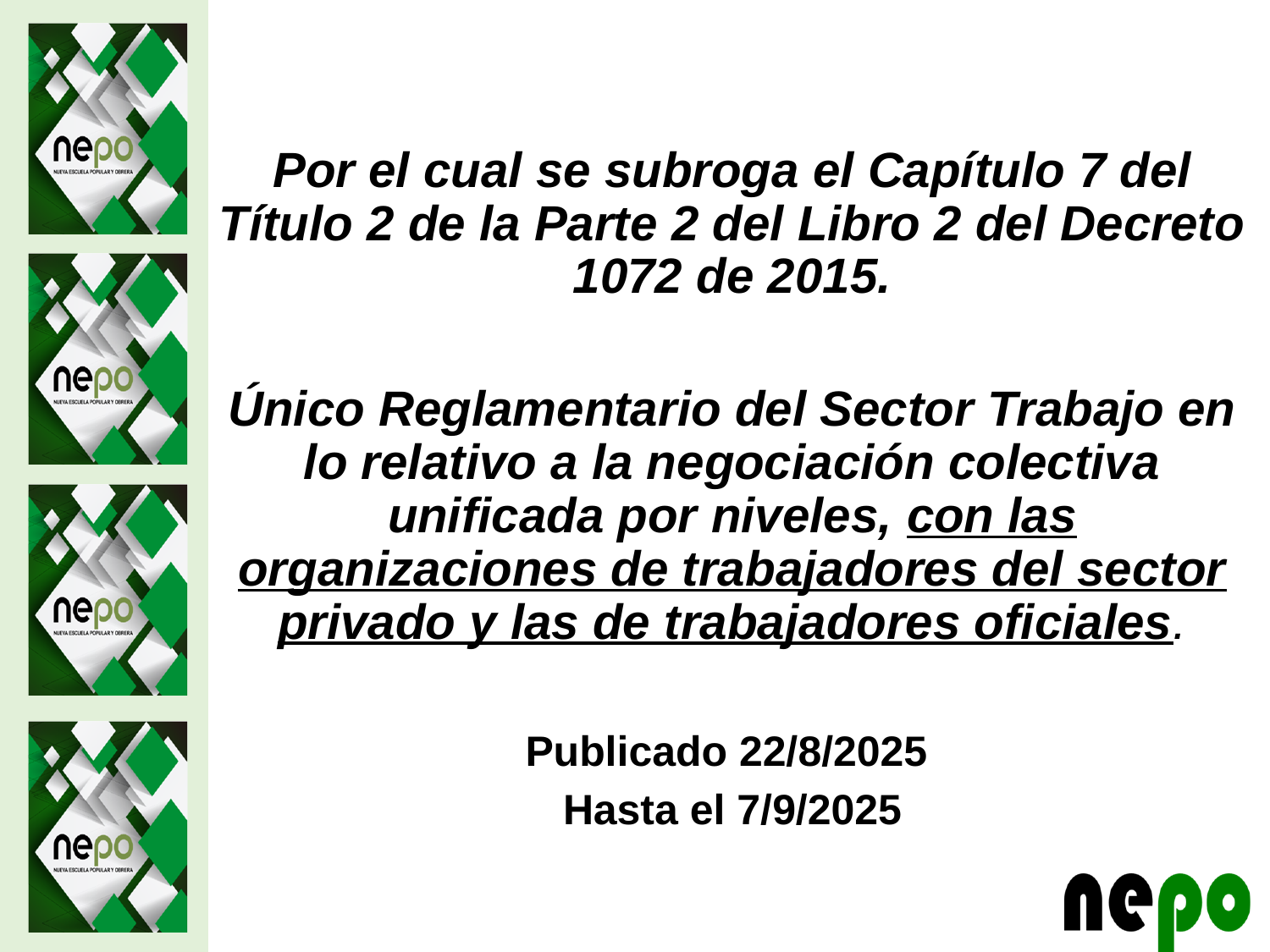

Por el cual se subroga el Capítulo 7 del Título 2 de la Parte 2 del Libro 2 del Decreto 1072 de 2015.

Único Reglamentario del Sector Trabajo en lo relativo a la negociación colectiva unificada por niveles, con las organizaciones de trabajadores del sector privado y las de trabajadores oficiales.

Publicado 22/8/2025
Hasta el 7/9/2025